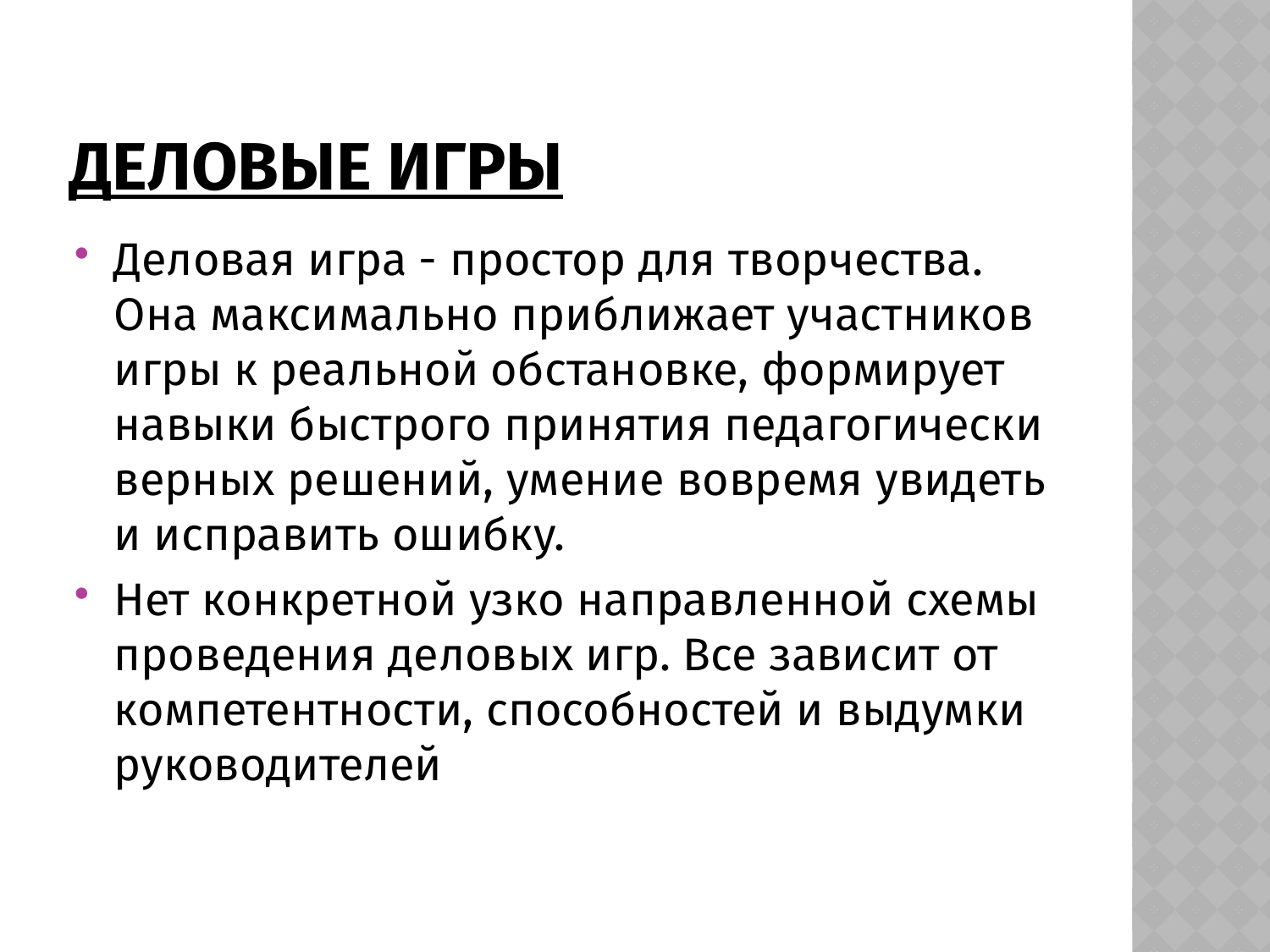

# Деловые игры
Деловая игра - простор для творчества. Она максимально приближает участников игры к реальной обстановке, формирует навыки быстрого принятия педагогически верных решений, умение вовремя увидеть и исправить ошибку.
Нет конкретной узко направленной схемы проведения деловых игр. Все зависит от компетентности, способностей и выдумки руководителей